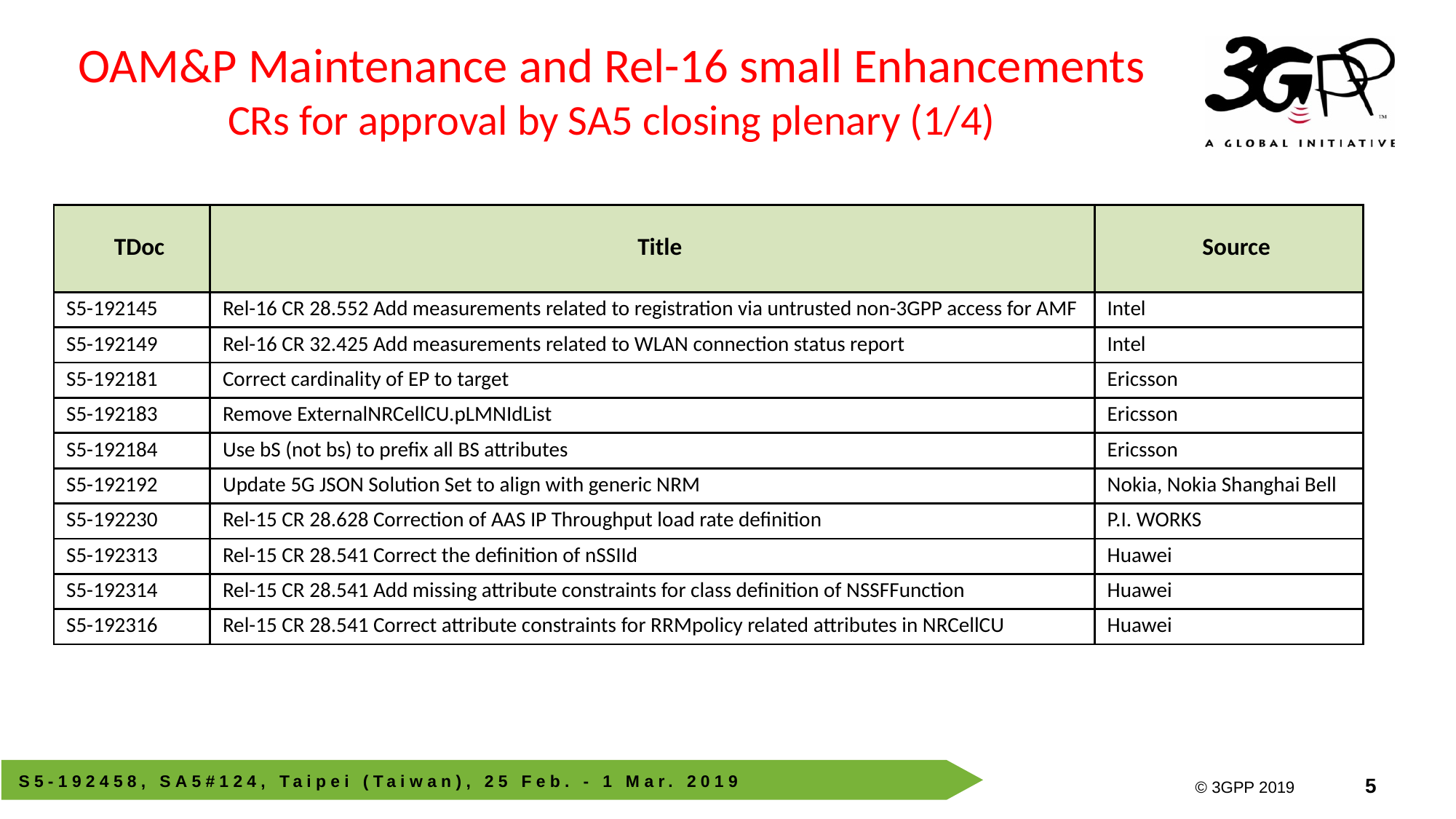

OAM&P Maintenance and Rel-16 small Enhancements
CRs for approval by SA5 closing plenary (1/4)
| TDoc | Title | Source |
| --- | --- | --- |
| S5-192145 | Rel-16 CR 28.552 Add measurements related to registration via untrusted non-3GPP access for AMF | Intel |
| S5-192149 | Rel-16 CR 32.425 Add measurements related to WLAN connection status report | Intel |
| S5-192181 | Correct cardinality of EP to target | Ericsson |
| S5-192183 | Remove ExternalNRCellCU.pLMNIdList | Ericsson |
| S5-192184 | Use bS (not bs) to prefix all BS attributes | Ericsson |
| S5-192192 | Update 5G JSON Solution Set to align with generic NRM | Nokia, Nokia Shanghai Bell |
| S5-192230 | Rel-15 CR 28.628 Correction of AAS IP Throughput load rate definition | P.I. WORKS |
| S5-192313 | Rel-15 CR 28.541 Correct the definition of nSSIId | Huawei |
| S5-192314 | Rel-15 CR 28.541 Add missing attribute constraints for class definition of NSSFFunction | Huawei |
| S5-192316 | Rel-15 CR 28.541 Correct attribute constraints for RRMpolicy related attributes in NRCellCU | Huawei |